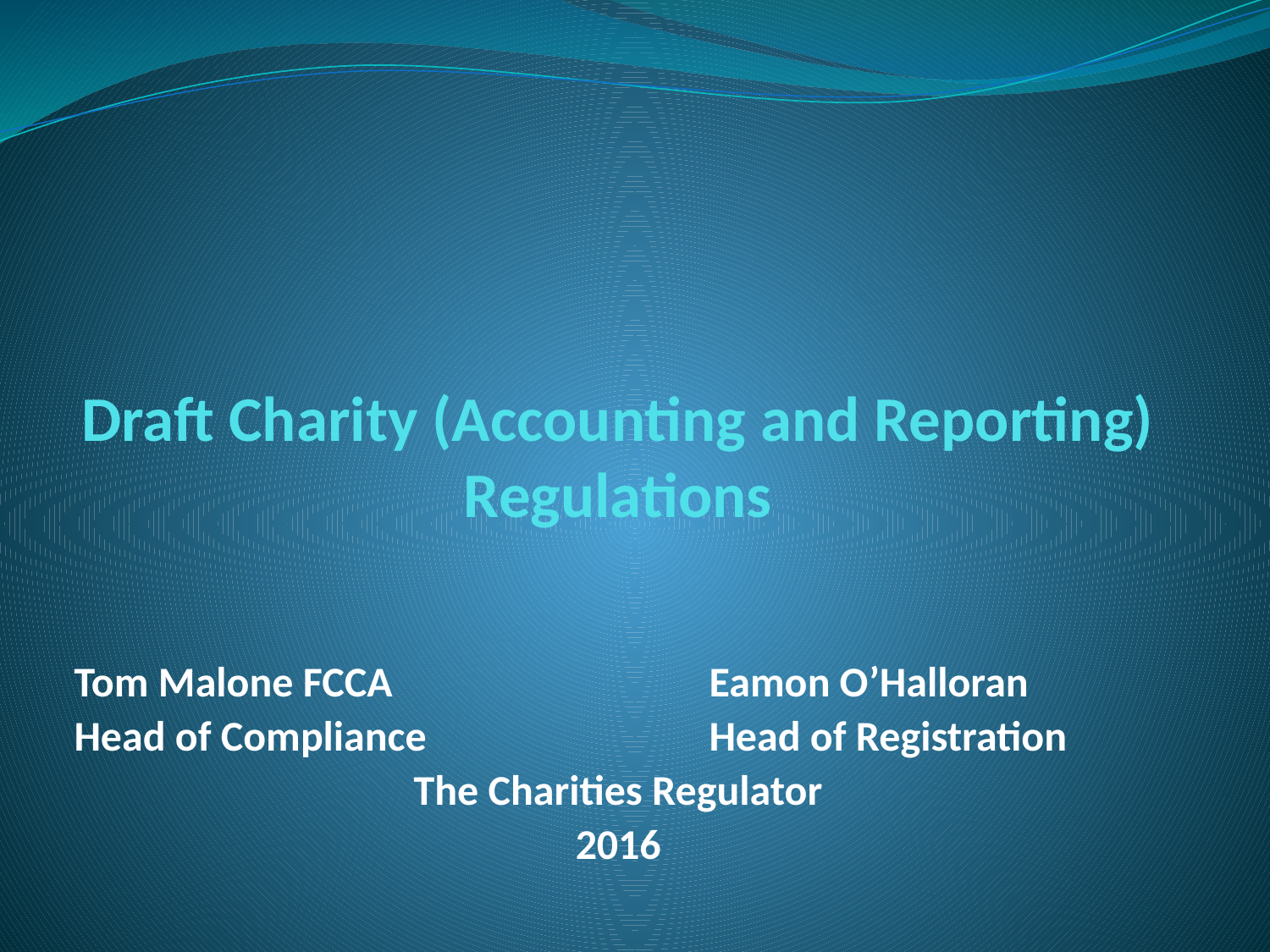

# Draft Charity (Accounting and Reporting) Regulations

Tom Malone FCCA			Eamon O’Halloran
Head of Compliance			Head of Registration
The Charities Regulator
2016